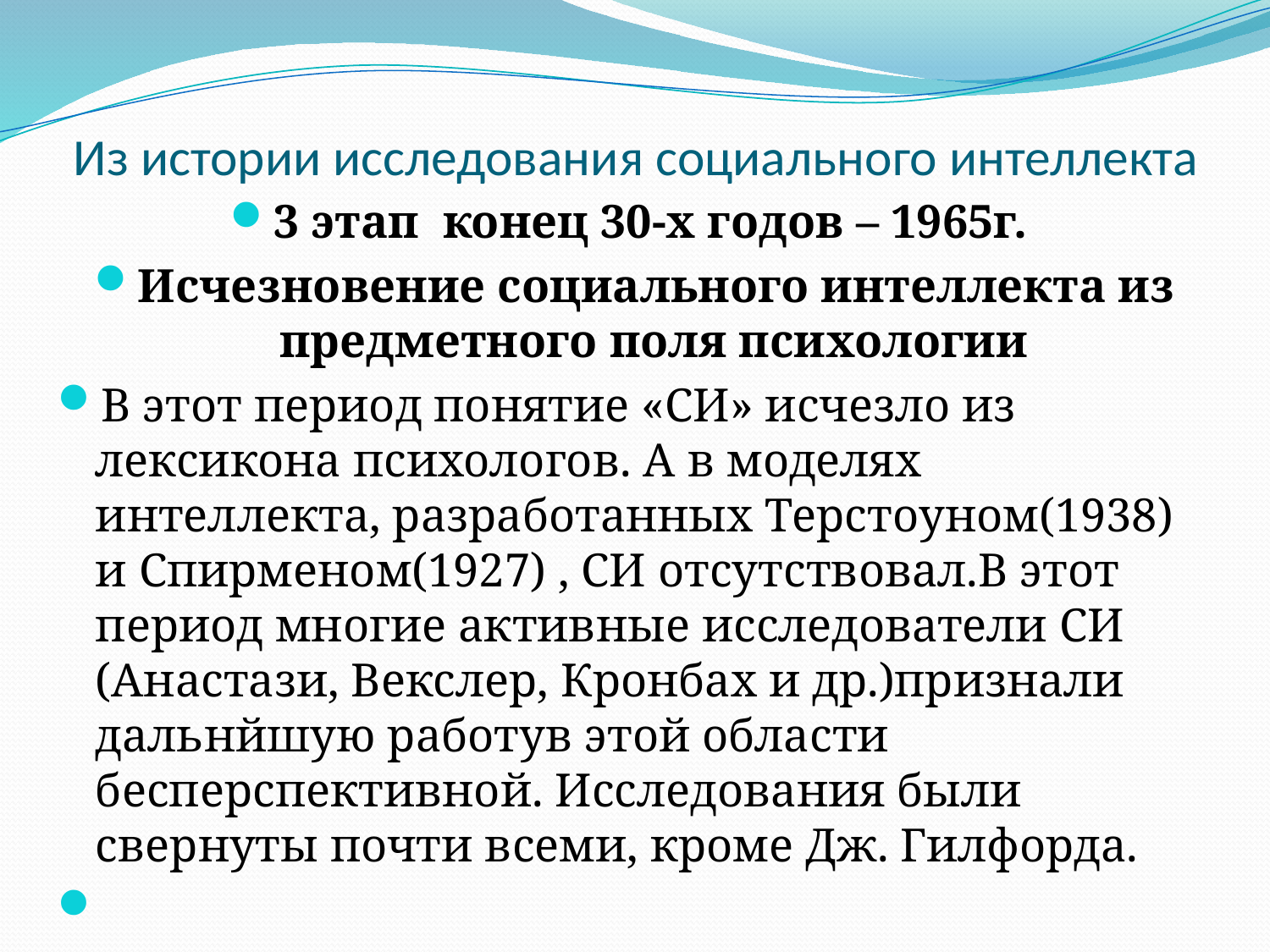

# Из истории исследования социального интеллекта
3 этап  конец 30-х годов – 1965г.
Исчезновение социального интеллекта из предметного поля психологии
В этот период понятие «СИ» исчезло из лексикона психологов. А в моделях интеллекта, разработанных Терстоуном(1938) и Спирменом(1927) , СИ отсутствовал.В этот период многие активные исследователи СИ (Анастази, Векслер, Кронбах и др.)признали дальнйшую работув этой области бесперспективной. Исследования были свернуты почти всеми, кроме Дж. Гилфорда.